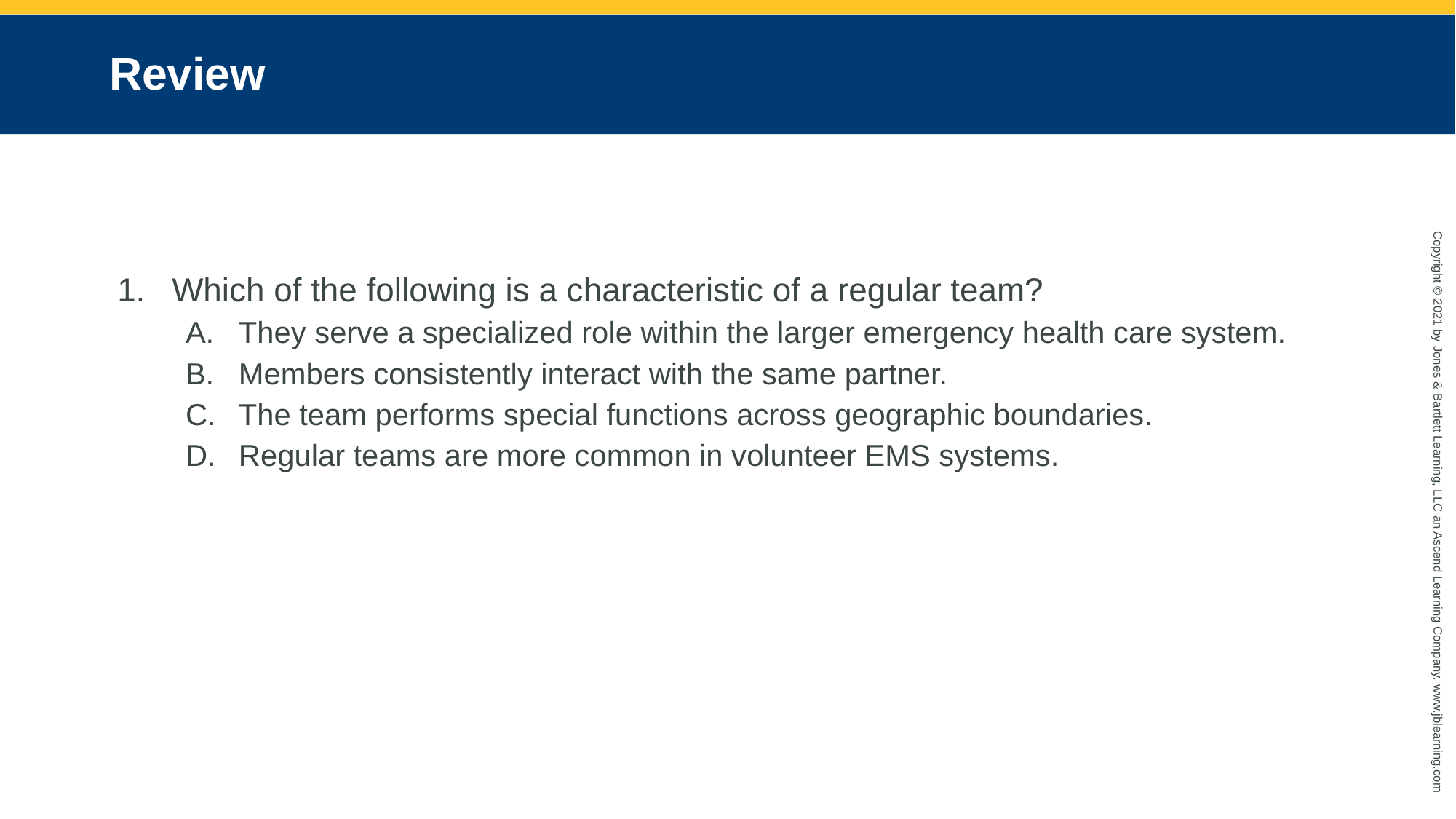

# Review
Which of the following is a characteristic of a regular team?
They serve a specialized role within the larger emergency health care system.
Members consistently interact with the same partner.
The team performs special functions across geographic boundaries.
Regular teams are more common in volunteer EMS systems.